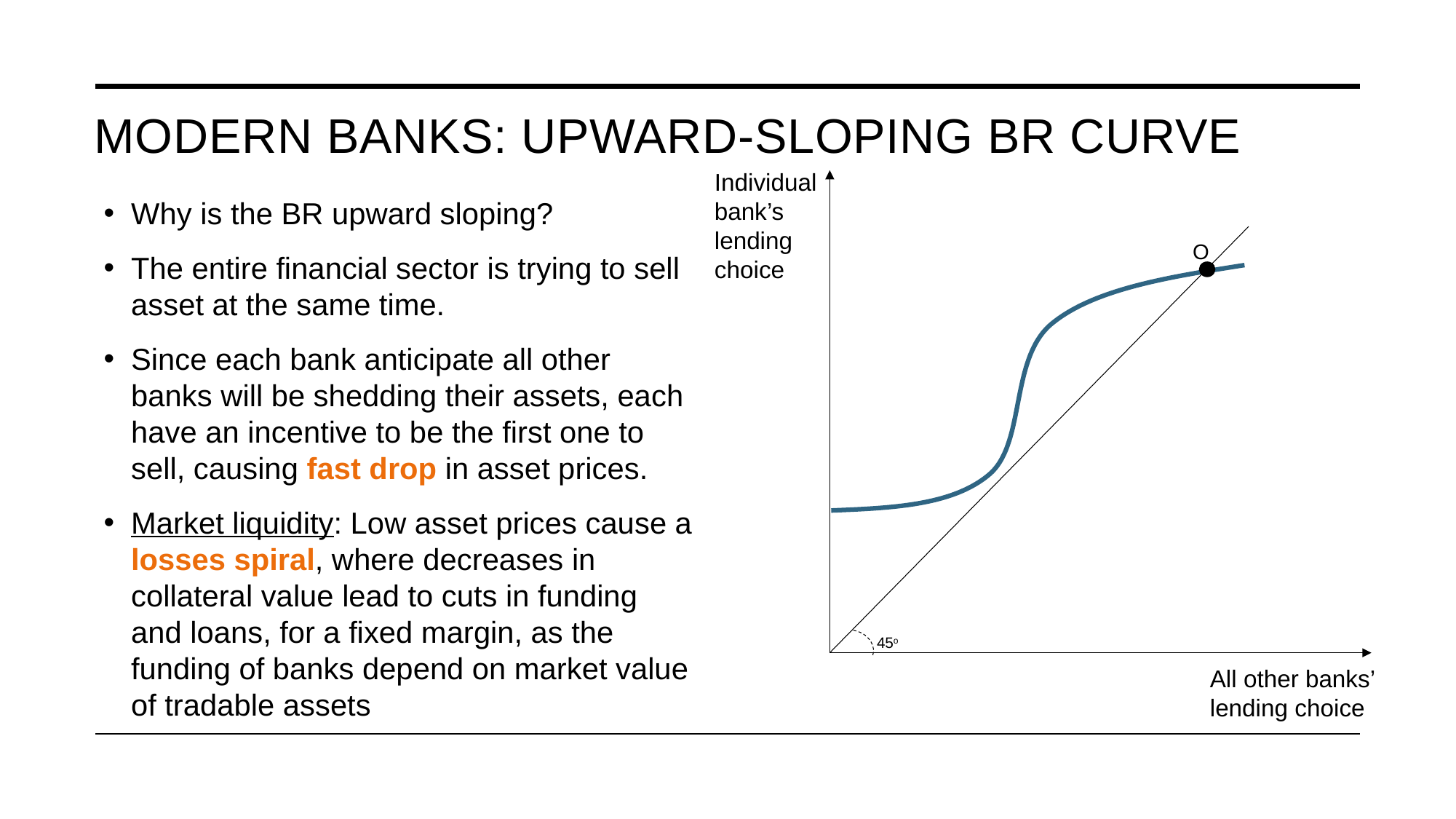

# Modern banks: upward-sloping br curve
Individual
bank’s
lending
choice

O

45o

All other banks’
lending choice
Why is the BR upward sloping?
The entire financial sector is trying to sell asset at the same time.
Since each bank anticipate all other banks will be shedding their assets, each have an incentive to be the first one to sell, causing fast drop in asset prices.
Market liquidity: Low asset prices cause a losses spiral, where decreases in collateral value lead to cuts in funding and loans, for a fixed margin, as the funding of banks depend on market value of tradable assets